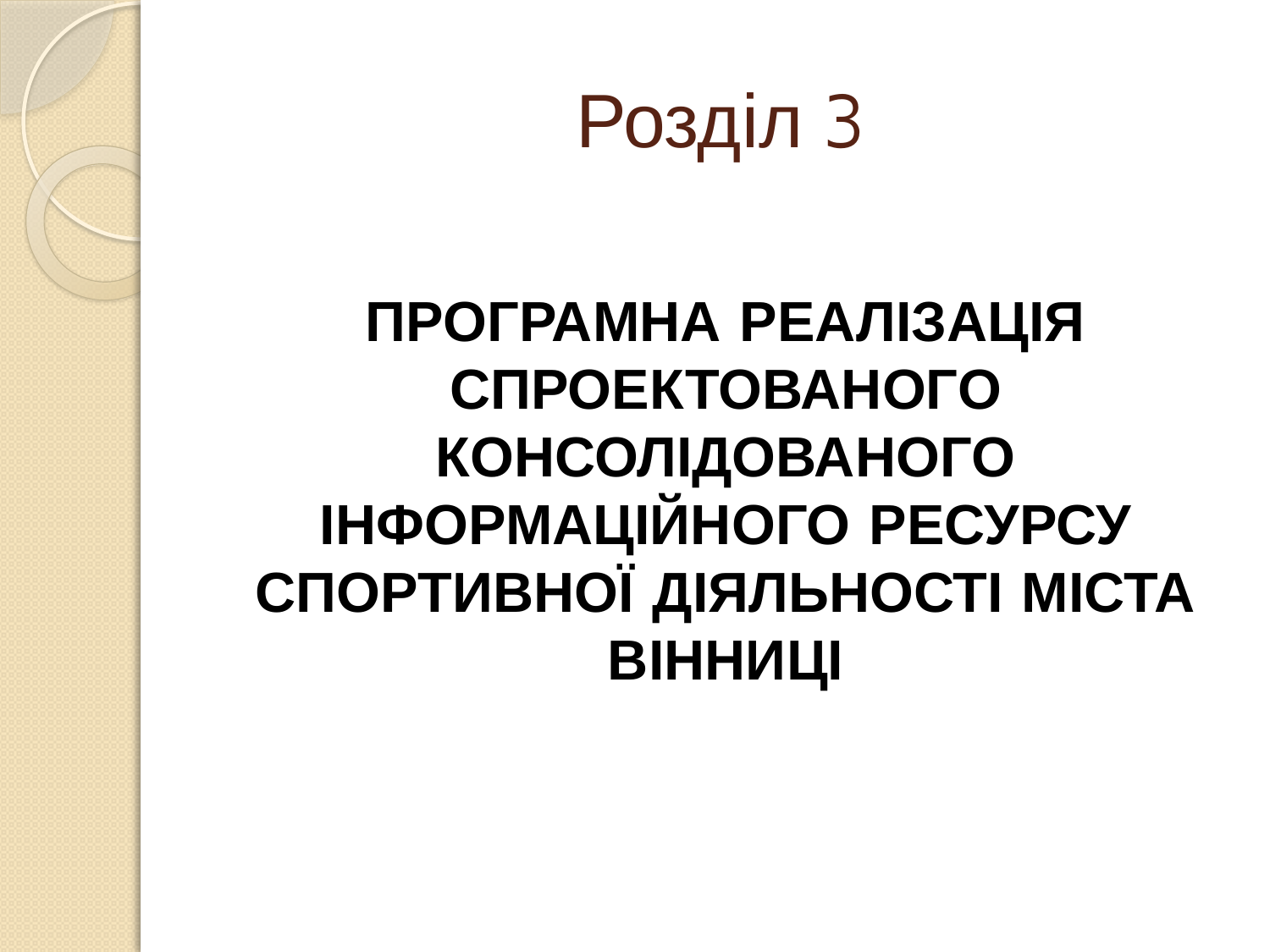

# Розділ 3

ПРОГРАМНА РЕАЛІЗАЦІЯ СПРОЕКТОВАНОГО КОНСОЛІДОВАНОГО ІНФОРМАЦІЙНОГО РЕСУРСУ СПОРТИВНОЇ ДІЯЛЬНОСТІ МІСТА ВІННИЦІ